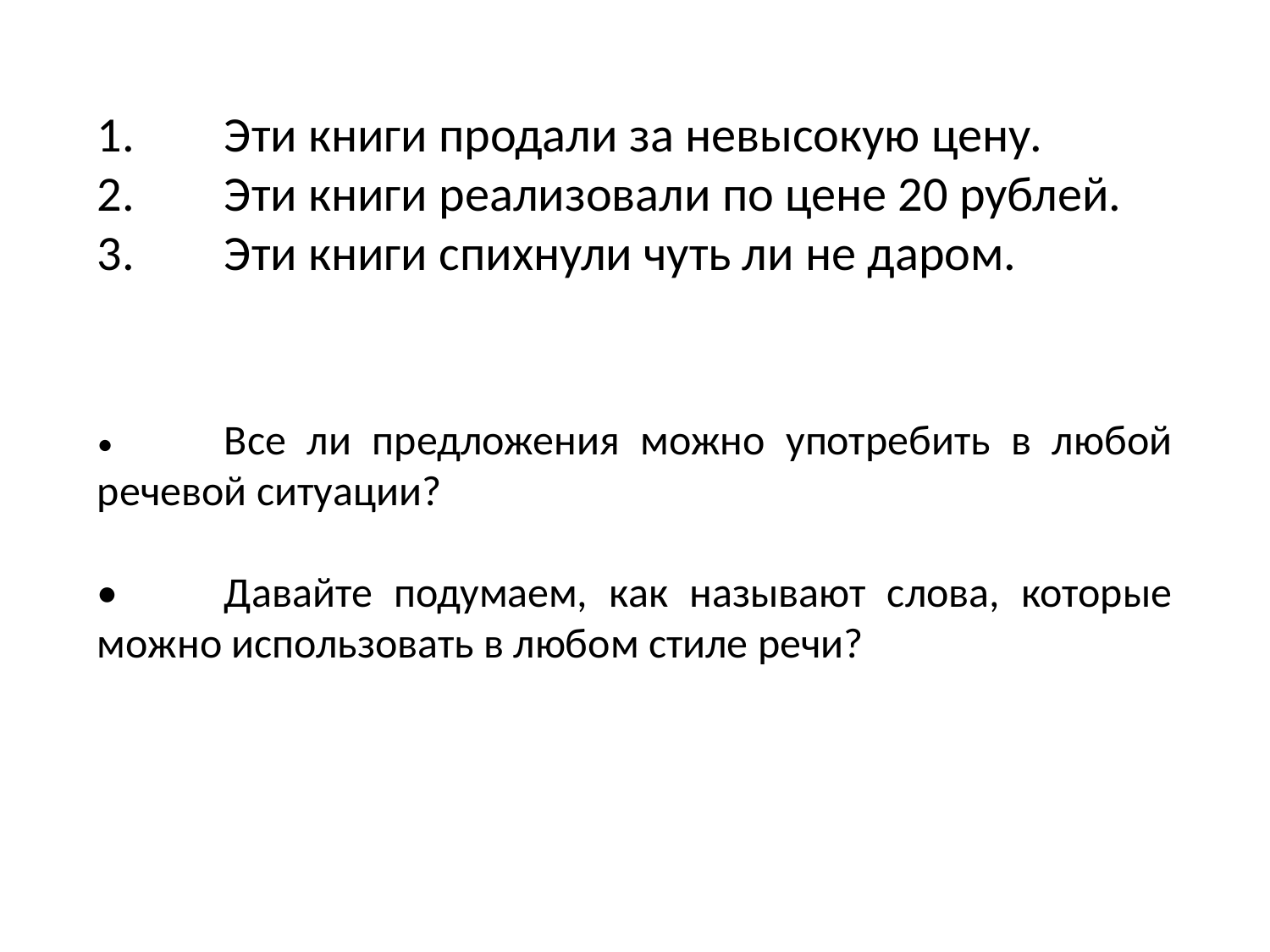

1.	Эти книги продали за невысокую цену.
2.	Эти книги реализовали по цене 20 рублей.
3.	Эти книги спихнули чуть ли не даром.
•	Все ли предложения можно употребить в любой речевой ситуации?

•	Давайте подумаем, как называют слова, которые можно использовать в любом стиле речи?